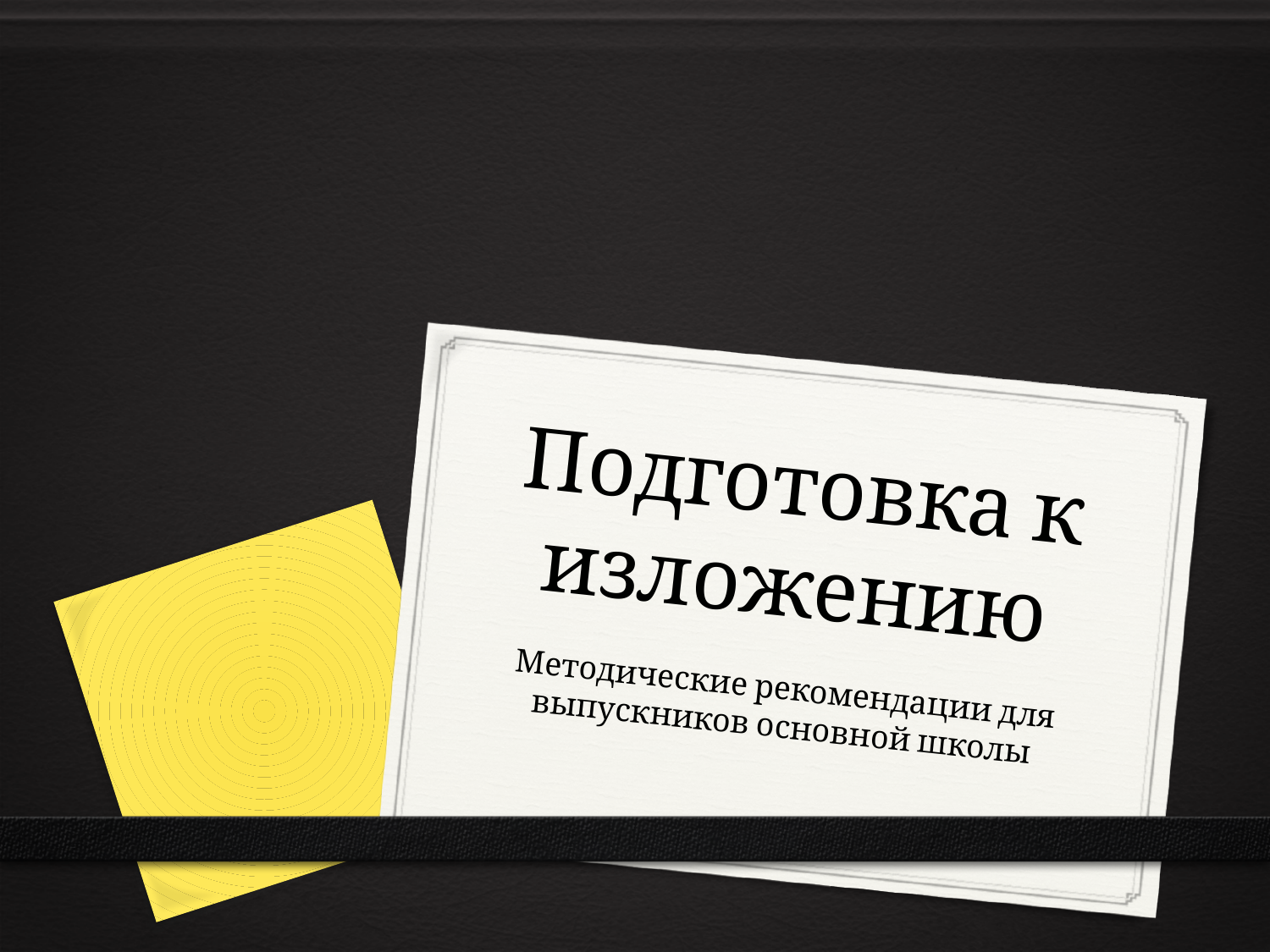

# Подготовка к изложению
Методические рекомендации для выпускников основной школы